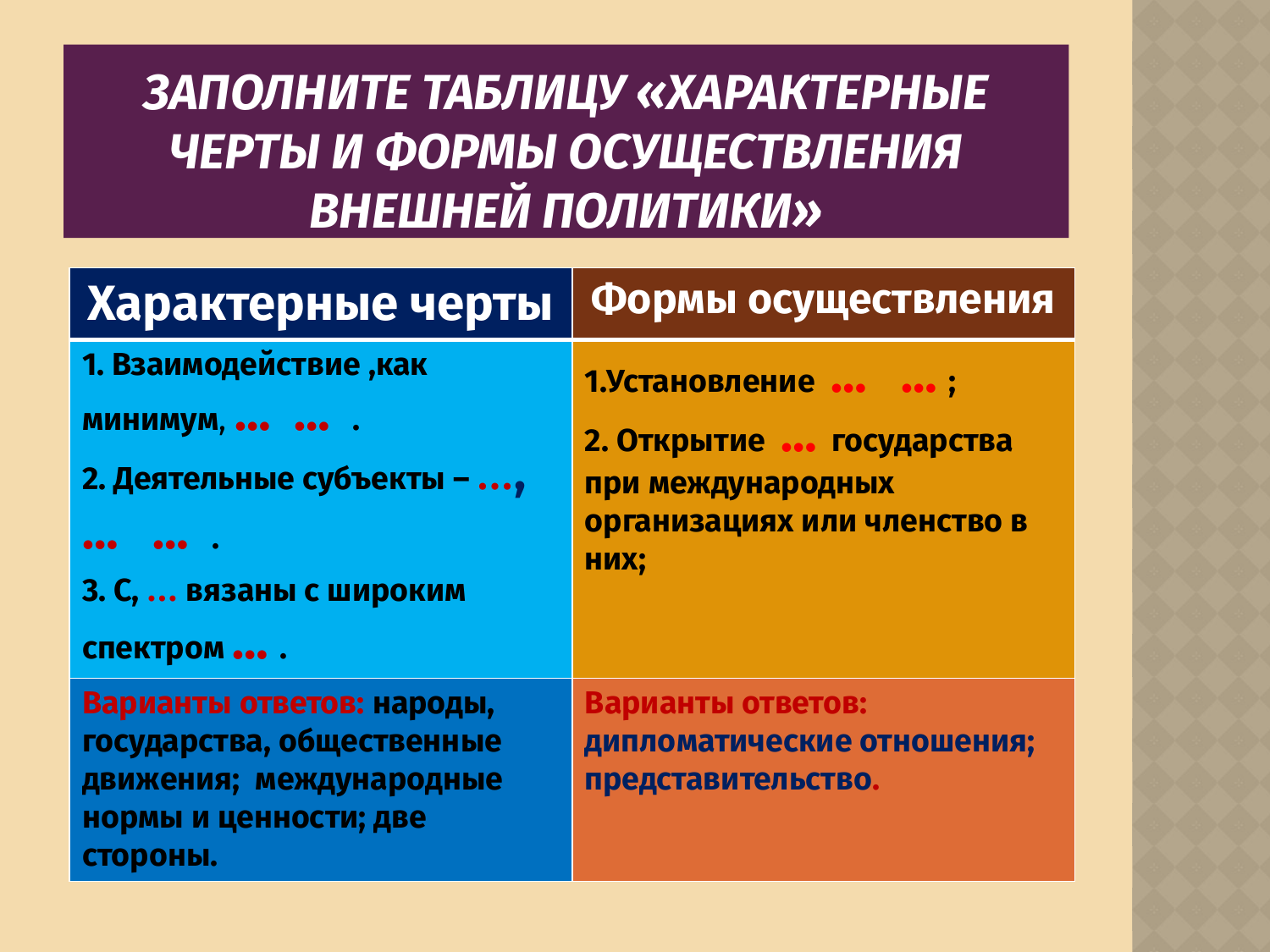

# Заполните таблицу «Характерные черты и формы осуществления внешней политики»
| Характерные черты | Формы осуществления |
| --- | --- |
| 1. Взаимодействие ,как минимум, … … . 2. Деятельные субъекты – …, … … . 3. С, … вязаны с широким спектром … . | 1.Установление … … ; 2. Открытие … государства при международных организациях или членство в них; |
| Варианты ответов: народы, государства, общественные движения; международные нормы и ценности; две стороны. | Варианты ответов: дипломатические отношения; представительство. |